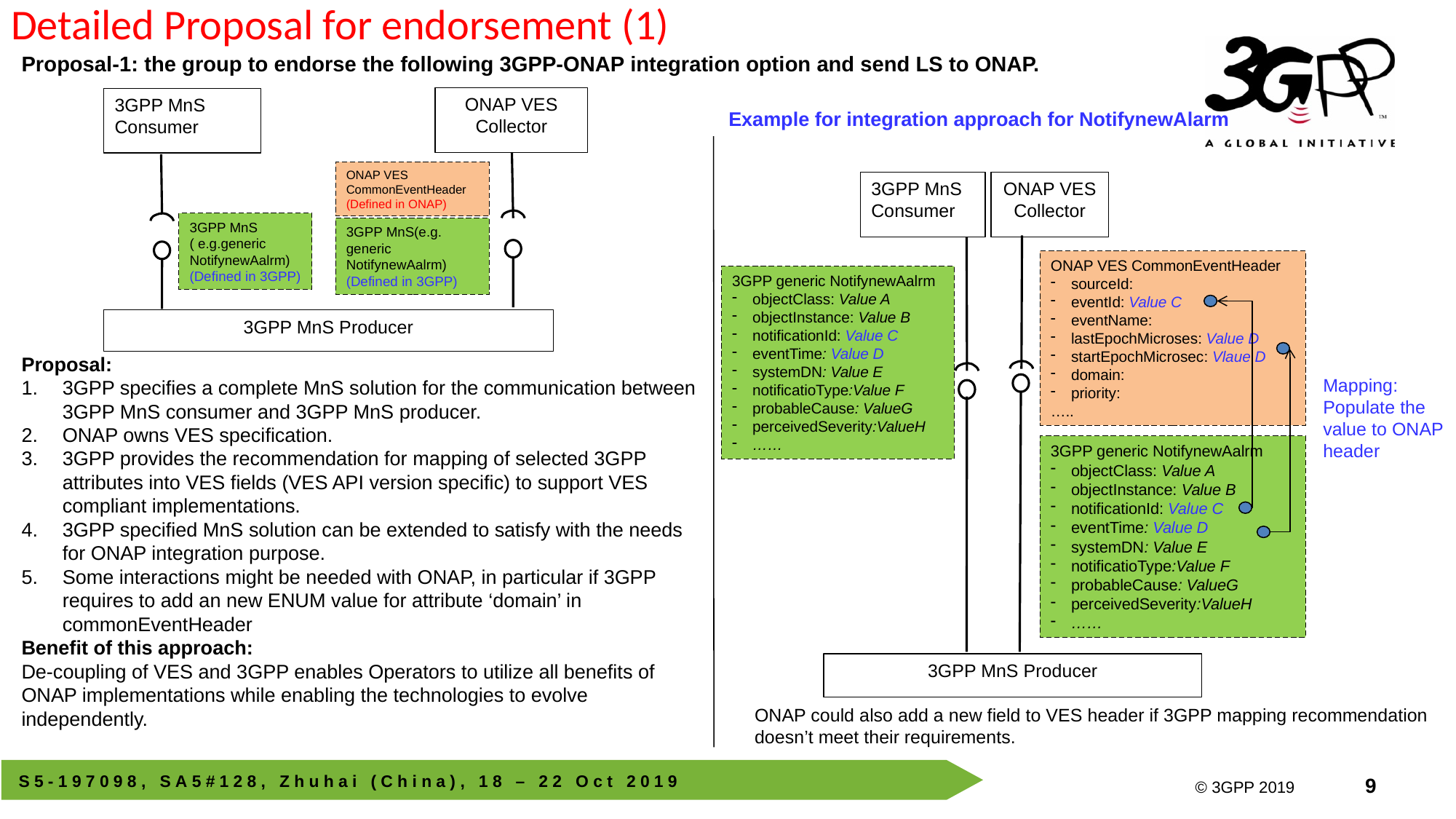

# Detailed Proposal for endorsement (1)
Proposal-1: the group to endorse the following 3GPP-ONAP integration option and send LS to ONAP.
ONAP VES Collector
3GPP MnS Consumer
Example for integration approach for NotifynewAlarm
ONAP VES CommonEventHeader
(Defined in ONAP)
3GPP MnS Consumer
ONAP VES Collector

3GPP MnS ( e.g.generic NotifynewAalrm)
(Defined in 3GPP)

3GPP MnS(e.g. generic NotifynewAalrm)
(Defined in 3GPP)

ONAP VES CommonEventHeader
sourceId:
eventId: Value C
eventName:
lastEpochMicroses: Value D
startEpochMicrosec: Vlaue D
domain:
priority:
…..
3GPP generic NotifynewAalrm
objectClass: Value A
objectInstance: Value B
notificationId: Value C
eventTime: Value D
systemDN: Value E
notificatioType:Value F
probableCause: ValueG
perceivedSeverity:ValueH
……

3GPP MnS Producer

Proposal:
3GPP specifies a complete MnS solution for the communication between 3GPP MnS consumer and 3GPP MnS producer.
ONAP owns VES specification.
3GPP provides the recommendation for mapping of selected 3GPP attributes into VES fields (VES API version specific) to support VES compliant implementations.
3GPP specified MnS solution can be extended to satisfy with the needs for ONAP integration purpose.
Some interactions might be needed with ONAP, in particular if 3GPP requires to add an new ENUM value for attribute ‘domain’ in commonEventHeader
Benefit of this approach:
De-coupling of VES and 3GPP enables Operators to utilize all benefits of ONAP implementations while enabling the technologies to evolve independently.

Mapping: Populate the value to ONAP header

3GPP generic NotifynewAalrm
objectClass: Value A
objectInstance: Value B
notificationId: Value C
eventTime: Value D
systemDN: Value E
notificatioType:Value F
probableCause: ValueG
perceivedSeverity:ValueH
……

3GPP MnS Producer
ONAP could also add a new field to VES header if 3GPP mapping recommendation doesn’t meet their requirements.